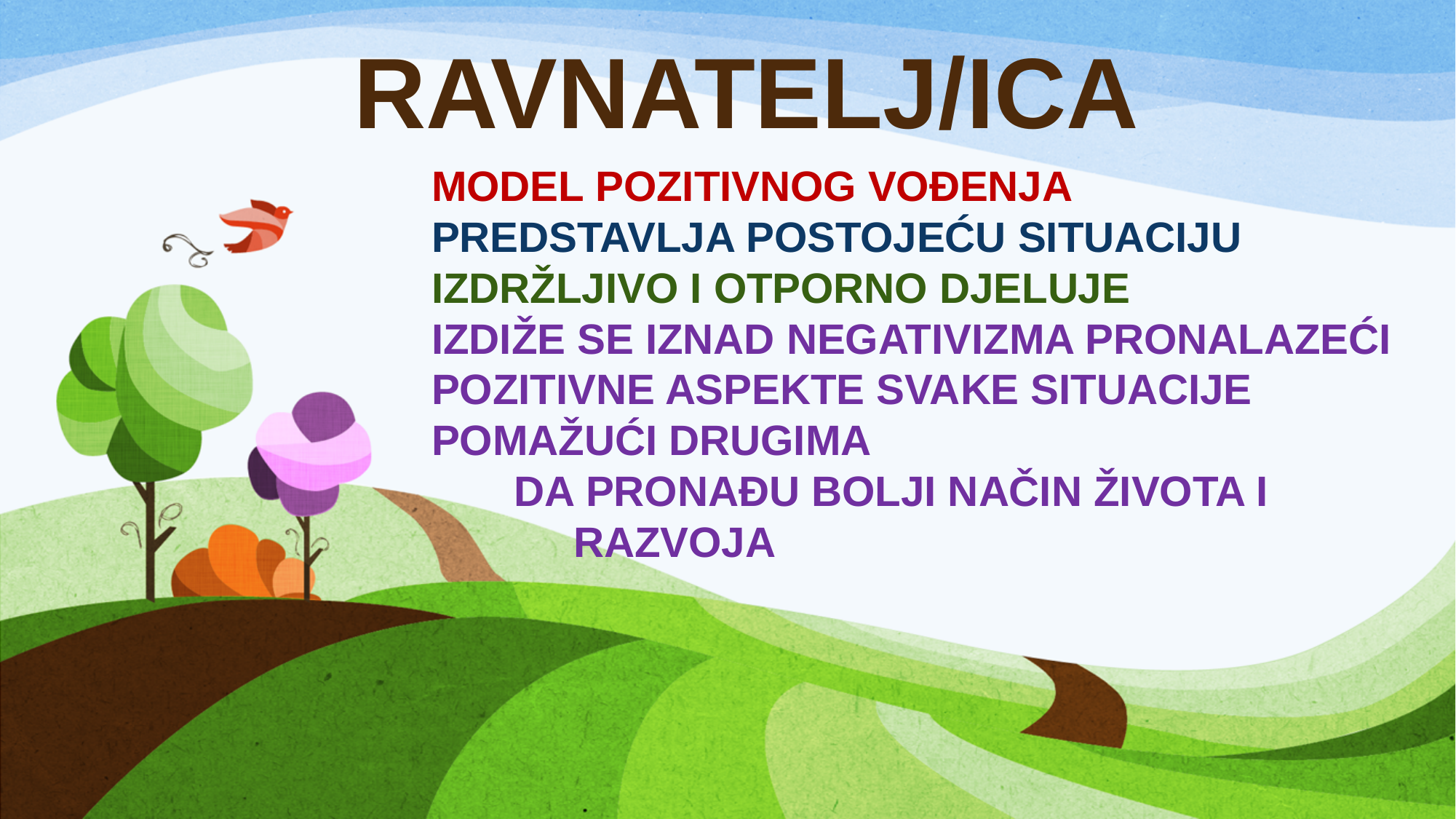

# RAVNATELJ/ICA
MODEL POZITIVNOG VOĐENJA
PREDSTAVLJA POSTOJEĆU SITUACIJU
IZDRŽLJIVO I OTPORNO DJELUJE
IZDIŽE SE IZNAD NEGATIVIZMA PRONALAZEĆI POZITIVNE ASPEKTE SVAKE SITUACIJE POMAŽUĆI DRUGIMA
       DA PRONAĐU BOLJI NAČIN ŽIVOTA I
            RAZVOJA